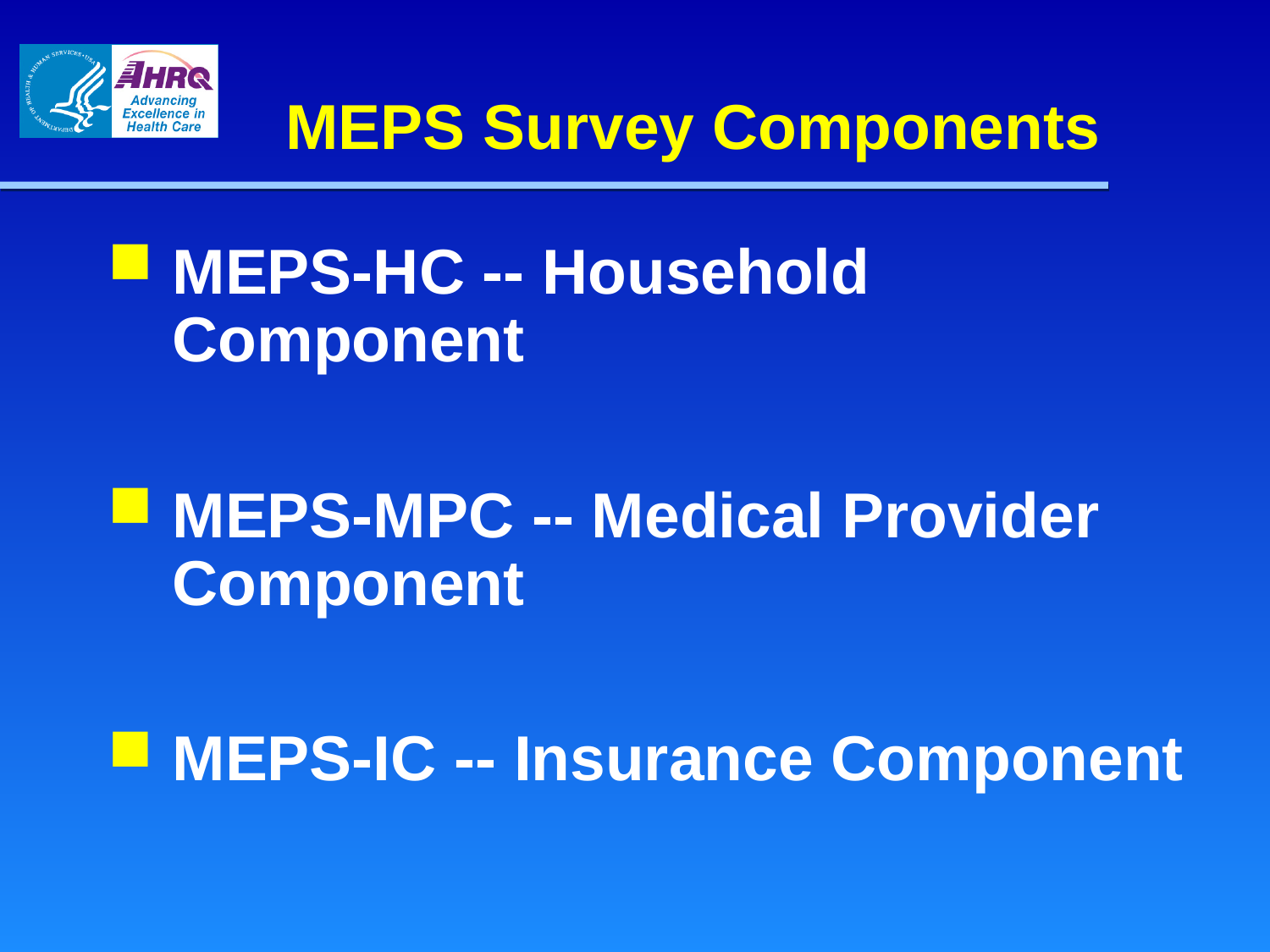

# MEPS Survey Components
MEPS-HC -- Household Component

MEPS-MPC -- Medical Provider Component

MEPS-IC -- Insurance Component